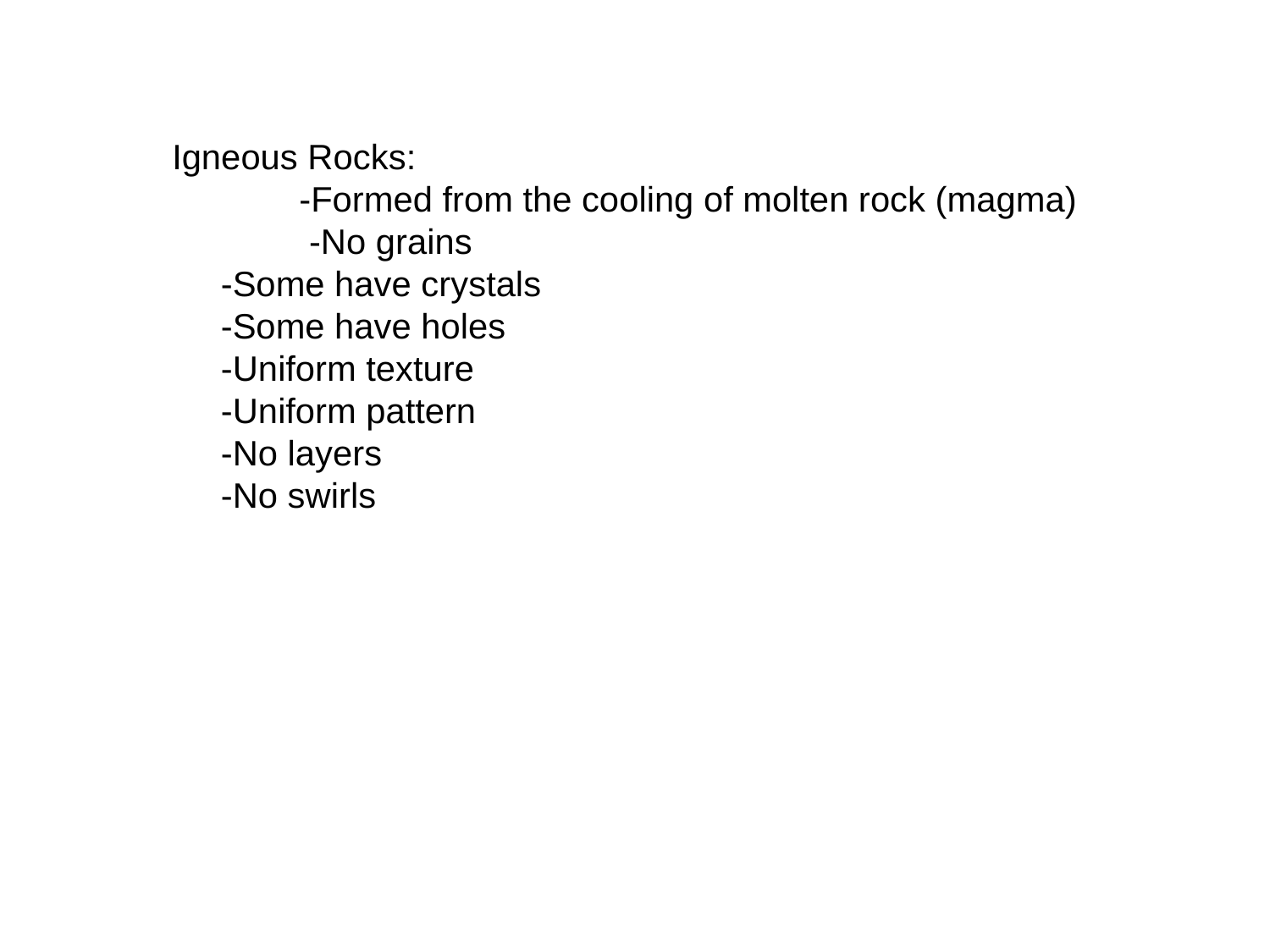

Igneous Rocks:
	-Formed from the cooling of molten rock (magma)
	 -No grains
     -Some have crystals
     -Some have holes
     -Uniform texture
     -Uniform pattern
     -No layers
     -No swirls